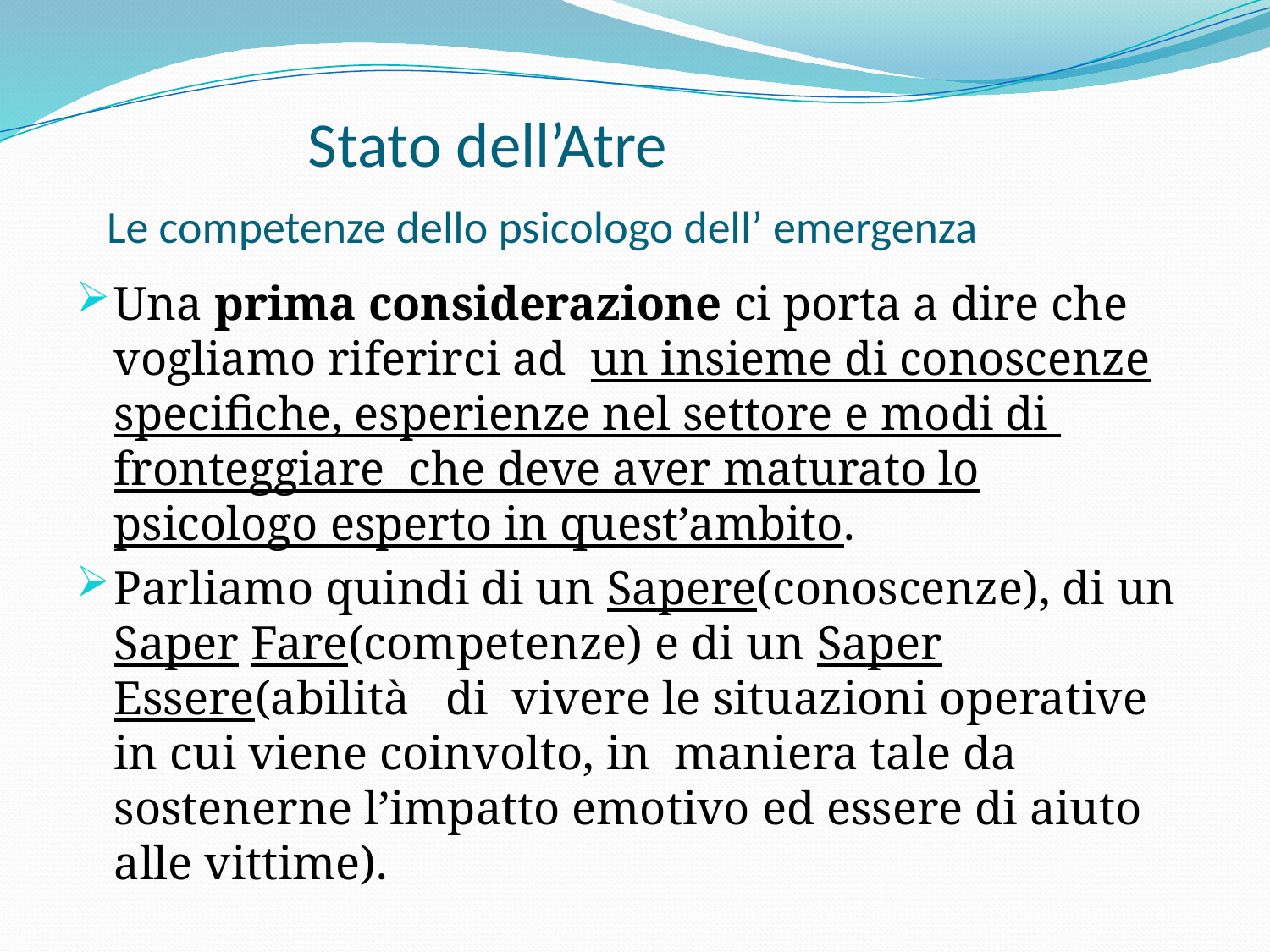

# Stato dell’Atre Le competenze dello psicologo dell’ emergenza
Una prima considerazione ci porta a dire che vogliamo riferirci ad  un insieme di conoscenze specifiche, esperienze nel settore e modi di  fronteggiare  che deve aver maturato lo psicologo esperto in quest’ambito.
Parliamo quindi di un Sapere(conoscenze), di un Saper Fare(competenze) e di un Saper Essere(abilità   di  vivere le situazioni operative  in cui viene coinvolto, in  maniera tale da sostenerne l’impatto emotivo ed essere di aiuto alle vittime).